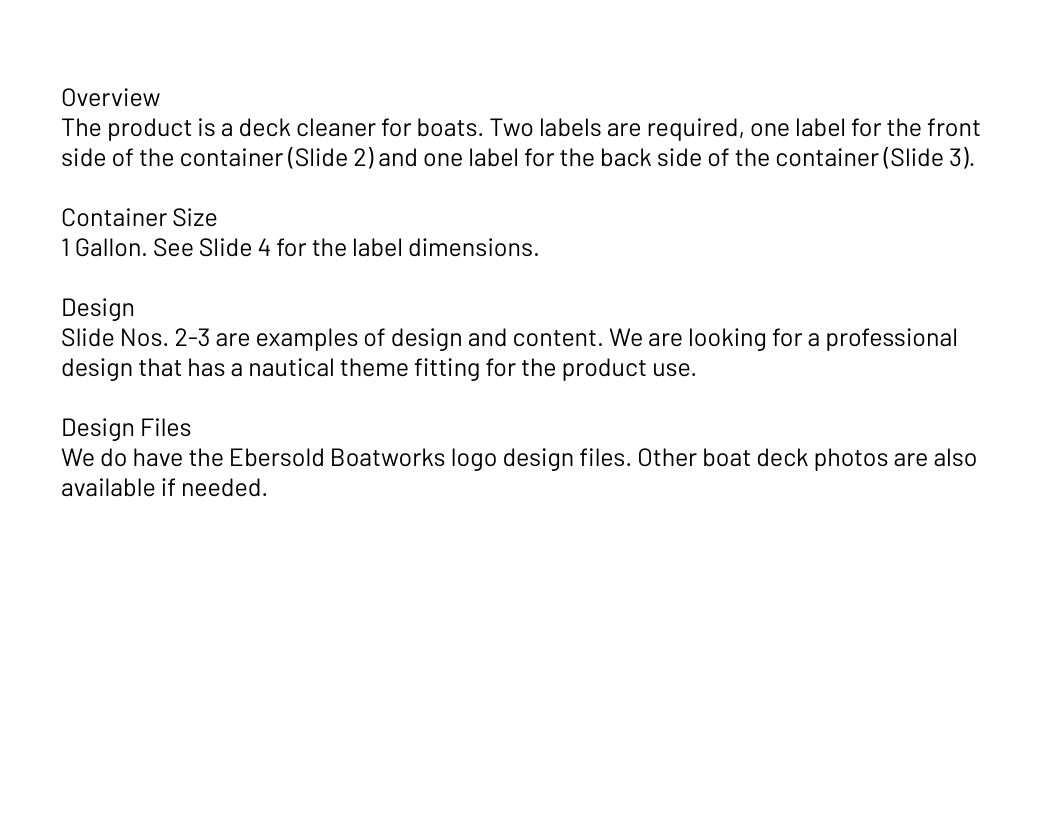

Overview
The product is a deck cleaner for boats. Two labels are required, one label for the front side of the container (Slide 2) and one label for the back side of the container (Slide 3).

Container Size
1 Gallon. See Slide 4 for the label dimensions.

Design
Slide Nos. 2-3 are examples of design and content. We are looking for a professional design that has a nautical theme fitting for the product use.

Design Files
We do have the Ebersold Boatworks logo design files. Other boat deck photos are also available if needed.